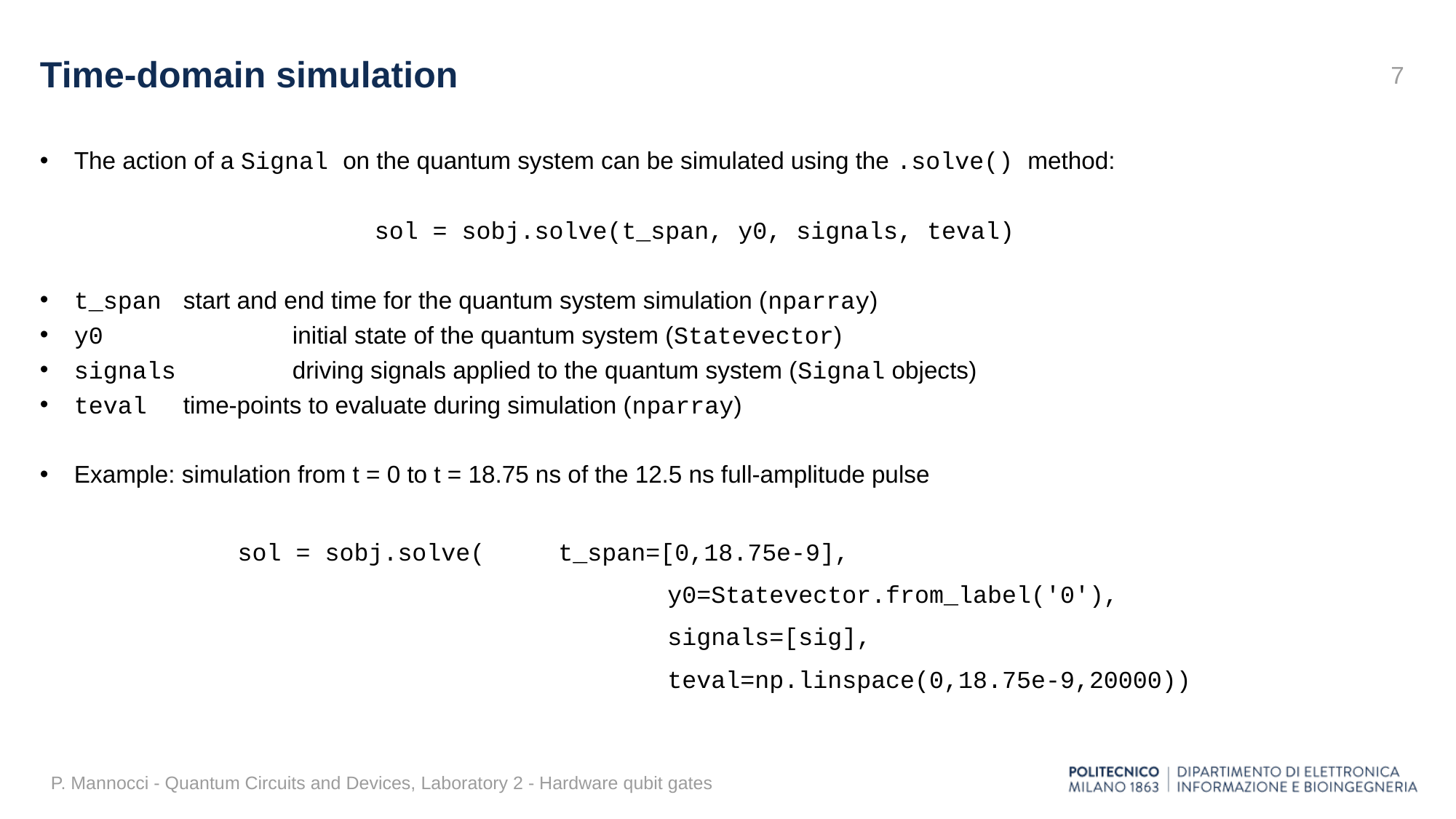

# Time-domain simulation
7
The action of a Signal on the quantum system can be simulated using the .solve() method:

sol = sobj.solve(t_span, y0, signals, teval)

t_span 	start and end time for the quantum system simulation (nparray)
y0 		initial state of the quantum system (Statevector)
signals 	driving signals applied to the quantum system (Signal objects)
teval 	time-points to evaluate during simulation (nparray)

Example: simulation from t = 0 to t = 18.75 ns of the 12.5 ns full-amplitude pulse

 sol = sobj.solve(	t_span=[0,18.75e-9],
				y0=Statevector.from_label('0'),
				signals=[sig],
				teval=np.linspace(0,18.75e-9,20000))

P. Mannocci - Quantum Circuits and Devices, Laboratory 2 - Hardware qubit gates